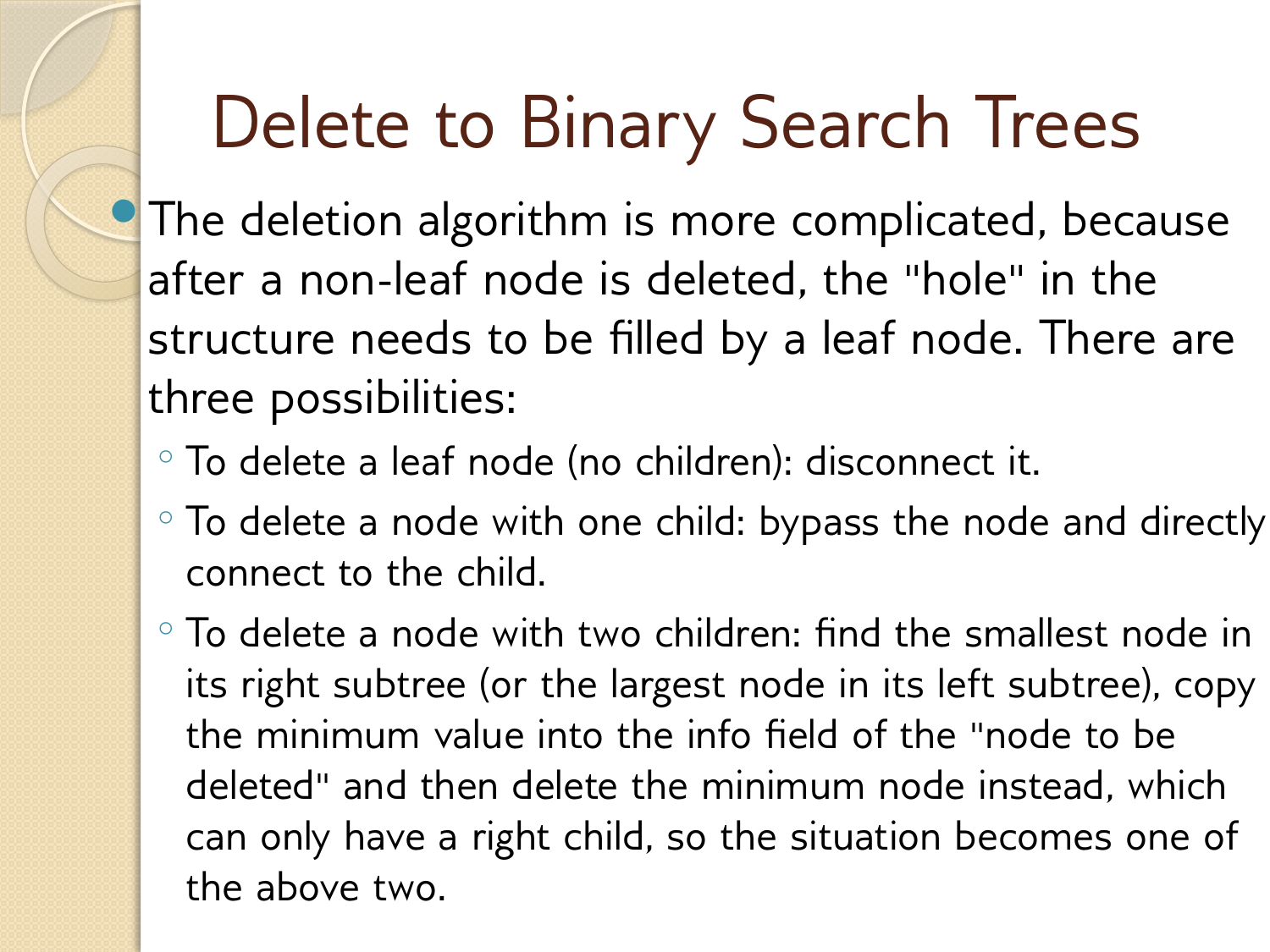

# Delete to Binary Search Trees
The deletion algorithm is more complicated, because after a non-leaf node is deleted, the "hole" in the structure needs to be filled by a leaf node. There are three possibilities:
To delete a leaf node (no children): disconnect it.
To delete a node with one child: bypass the node and directly connect to the child.
To delete a node with two children: find the smallest node in its right subtree (or the largest node in its left subtree), copy the minimum value into the info field of the "node to be deleted" and then delete the minimum node instead, which can only have a right child, so the situation becomes one of the above two.